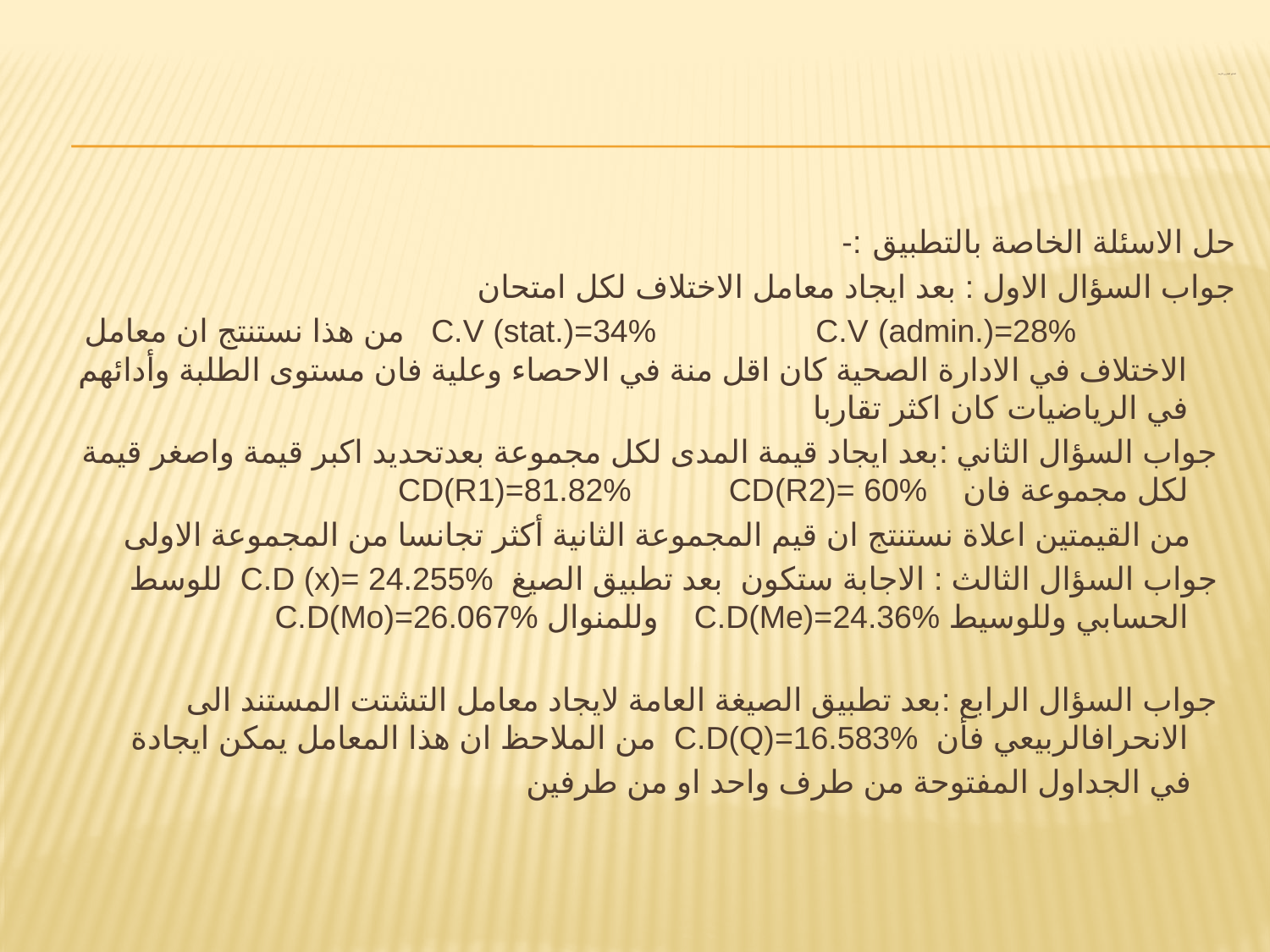

# النتائج للتمارين الاربعة
حل الاسئلة الخاصة بالتطبيق :-
جواب السؤال الاول : بعد ايجاد معامل الاختلاف لكل امتحان
                  C.V (stat.)=34%                  C.V (admin.)=28%   من هذا نستنتج ان معامل الاختلاف في الادارة الصحية كان اقل منة في الاحصاء وعلية فان مستوى الطلبة وأدائهم في الرياضيات كان اكثر تقاربا
  جواب السؤال الثاني :بعد ايجاد قيمة المدى لكل مجموعة بعدتحديد اكبر قيمة واصغر قيمة لكل مجموعة فان    CD(R1)=81.82%           CD(R2)= 60%
     من القيمتين اعلاة نستنتج ان قيم المجموعة الثانية أكثر تجانسا من المجموعة الاولى
  جواب السؤال الثالث : الاجابة ستكون  بعد تطبيق الصيغ  C.D (x)= 24.255%  للوسط الحسابي وللوسيط C.D(Me)=24.36%    وللمنوال C.D(Mo)=26.067%
  جواب السؤال الرابع :بعد تطبيق الصيغة العامة لايجاد معامل التشتت المستند الى الانحرافالربيعي فأن  C.D(Q)=16.583%  من الملاحظ ان هذا المعامل يمكن ايجادة
     في الجداول المفتوحة من طرف واحد او من طرفين